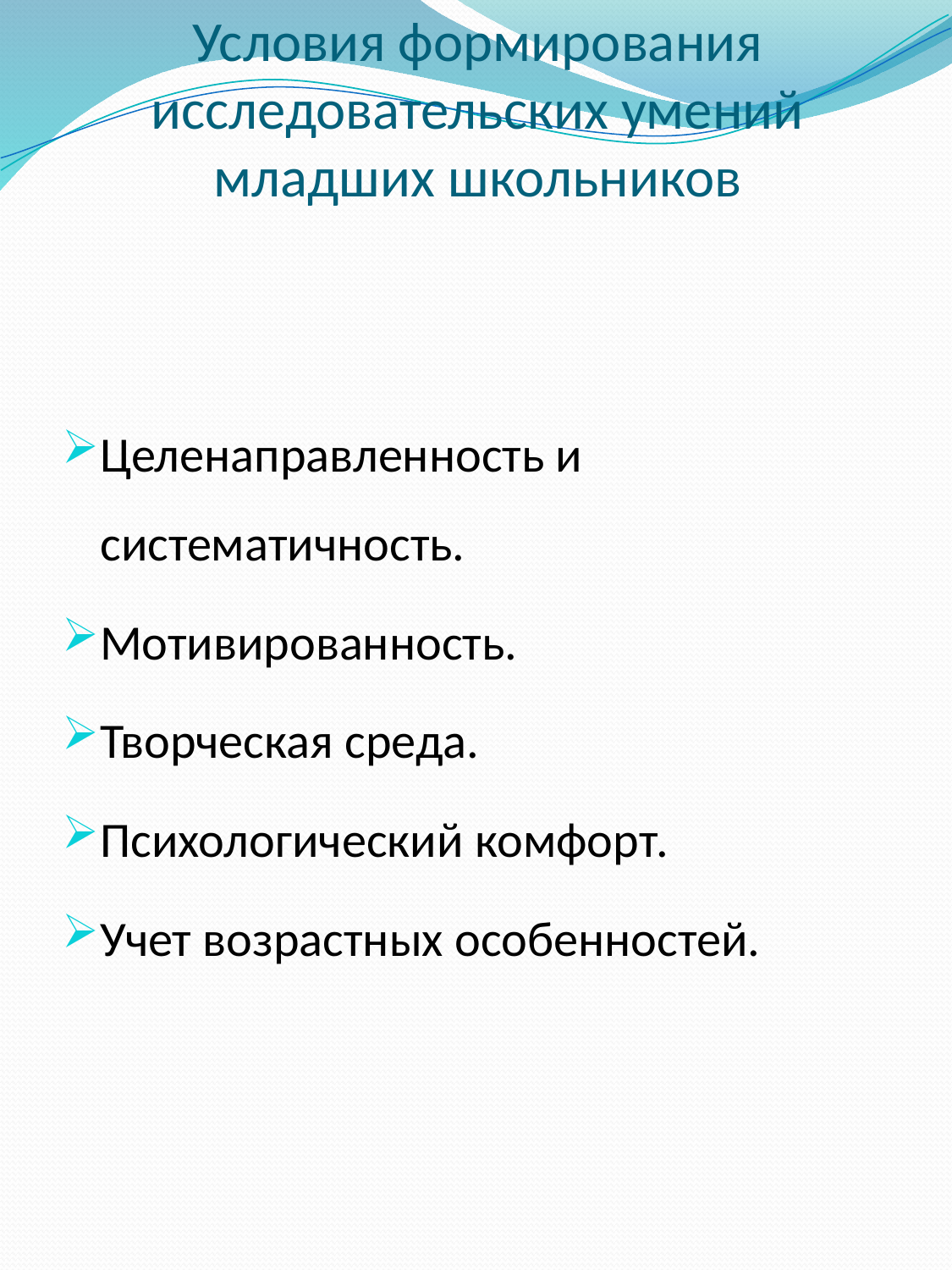

# Условия формирования исследовательских умений младших школьников
Целенаправленность и систематичность.
Мотивированность.
Творческая среда.
Психологический комфорт.
Учет возрастных особенностей.